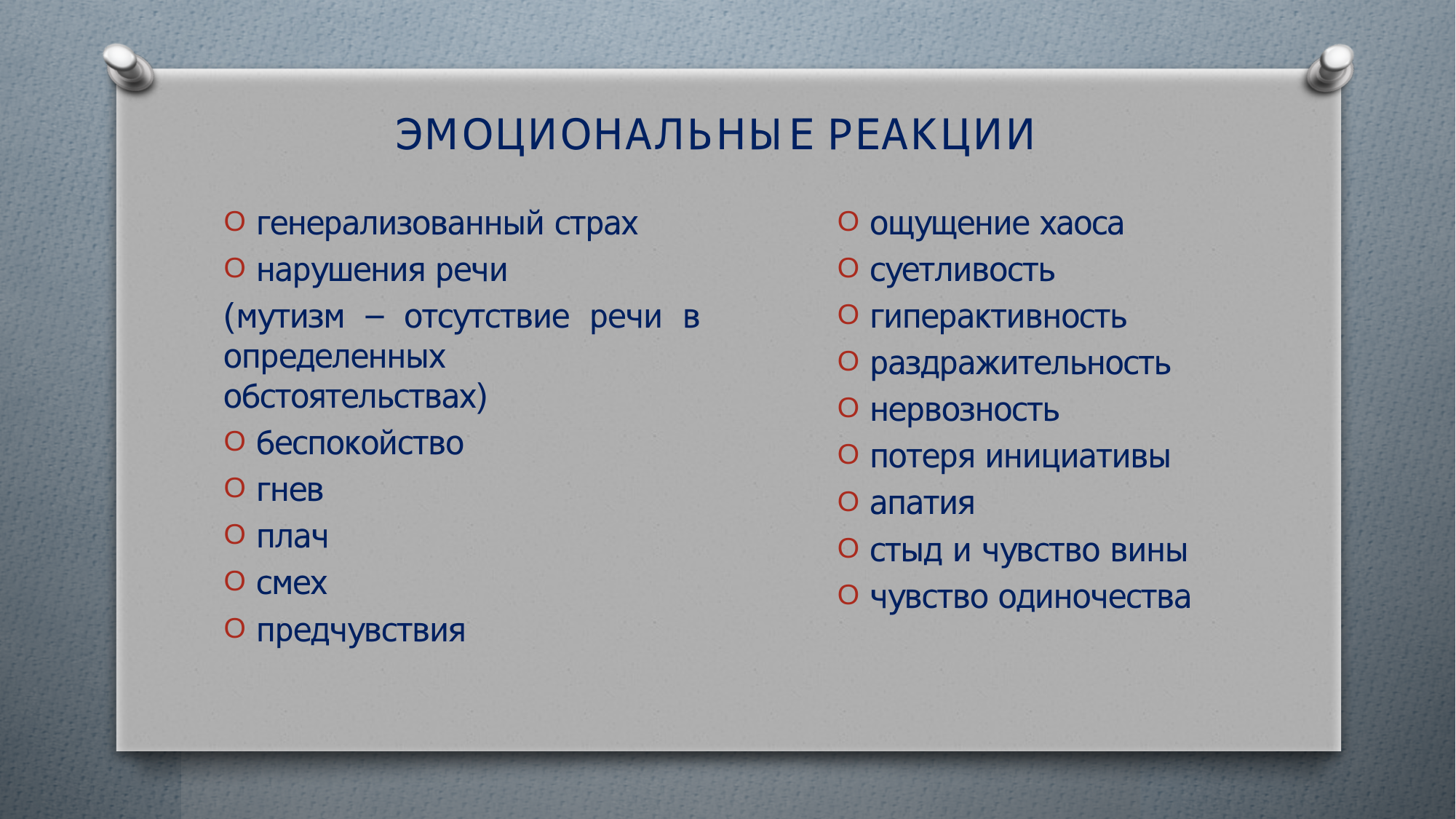

# ЭМОЦИОНАЛЬНЫЕ РЕАКЦИИ
генерализованный страх
нарушения речи
(мутизм – отсутствие речи в определенных обстоятельствах)
беспокойство
гнев
плач
смех
предчувствия

ощущение хаоса
суетливость
гиперактивность
раздражительность
нервозность
потеря инициативы
апатия
стыд и чувство вины
чувство одиночества